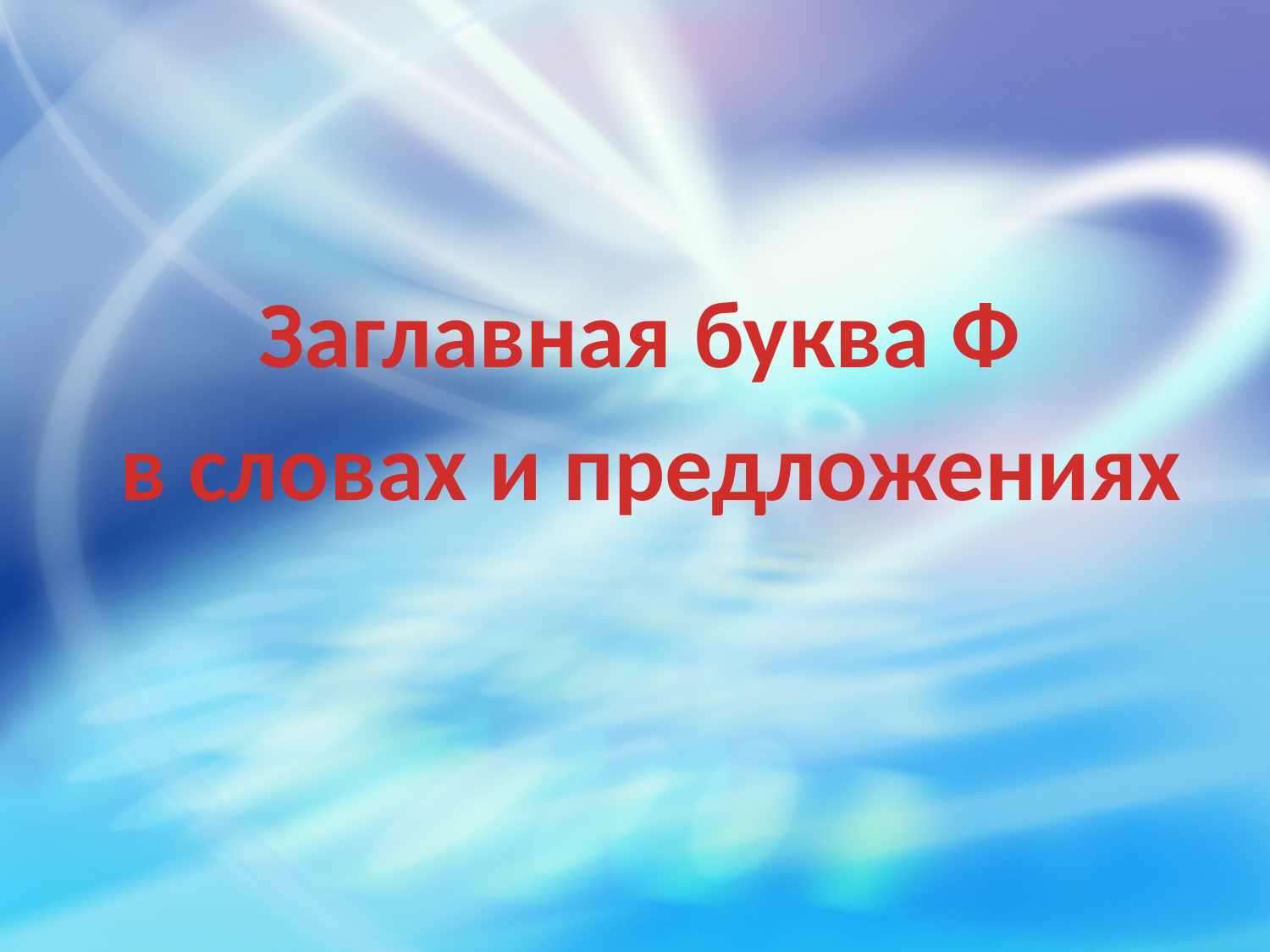

#
Заглавная буква Ф
 в словах и предложениях